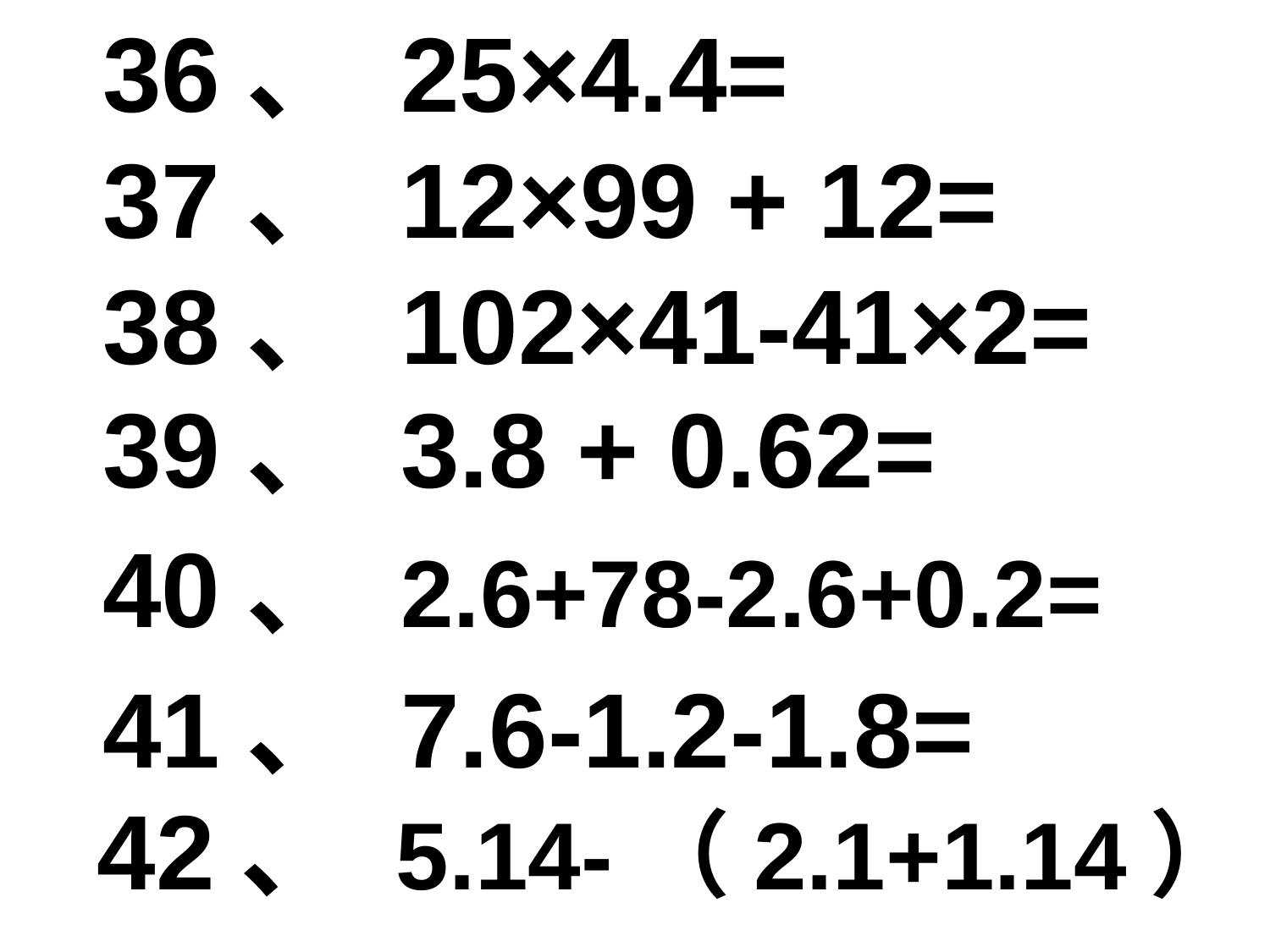

36、 25×4.4=
37、 12×99 + 12=
38、 102×41-41×2=

39、 3.8 + 0.62=
40、 2.6+78-2.6+0.2=
41、 7.6-1.2-1.8=
42、 5.14-（2.1+1.14）=